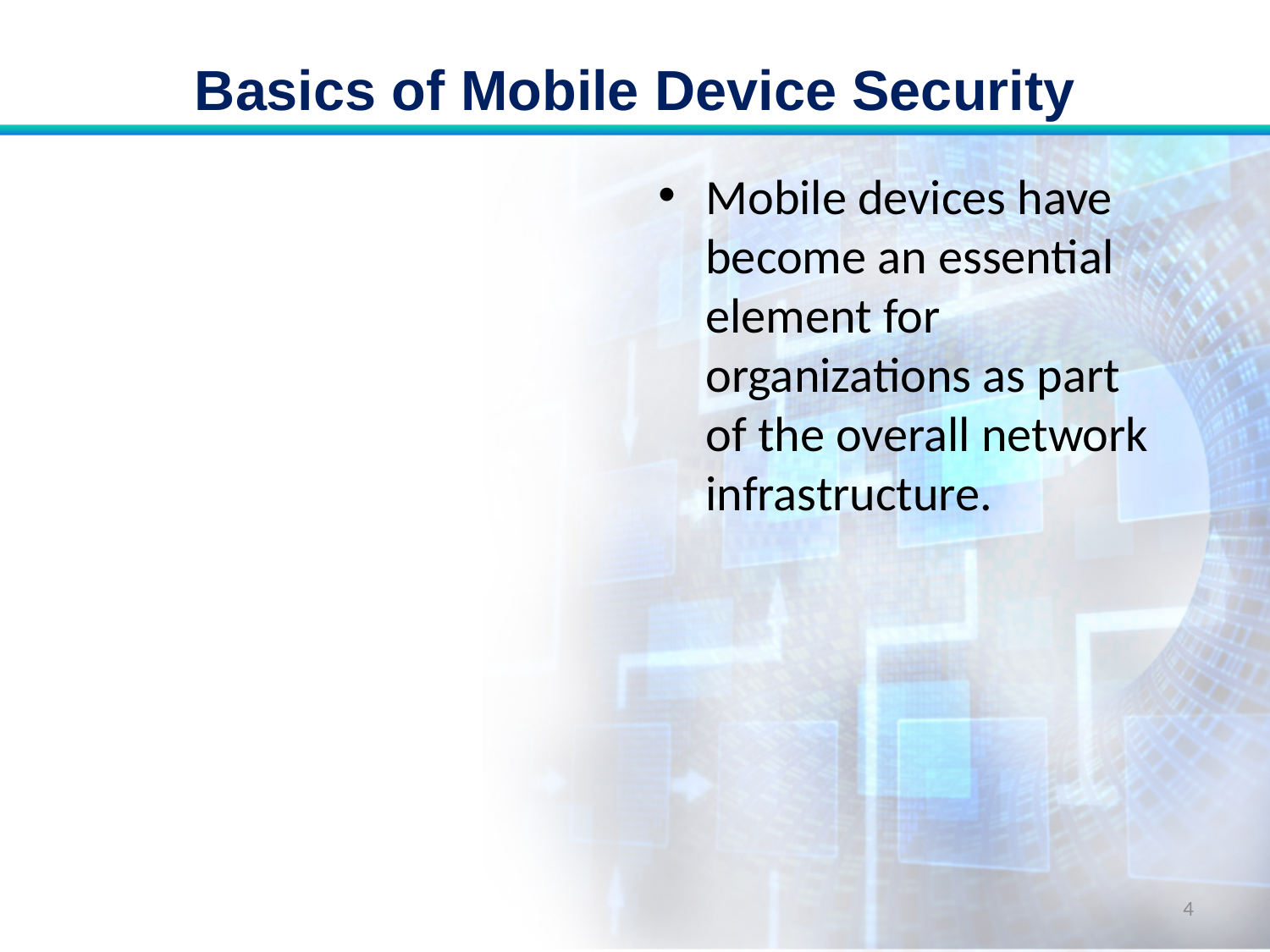

# Basics of Mobile Device Security
Mobile devices have become an essential element for organizations as part of the overall network infrastructure.
4